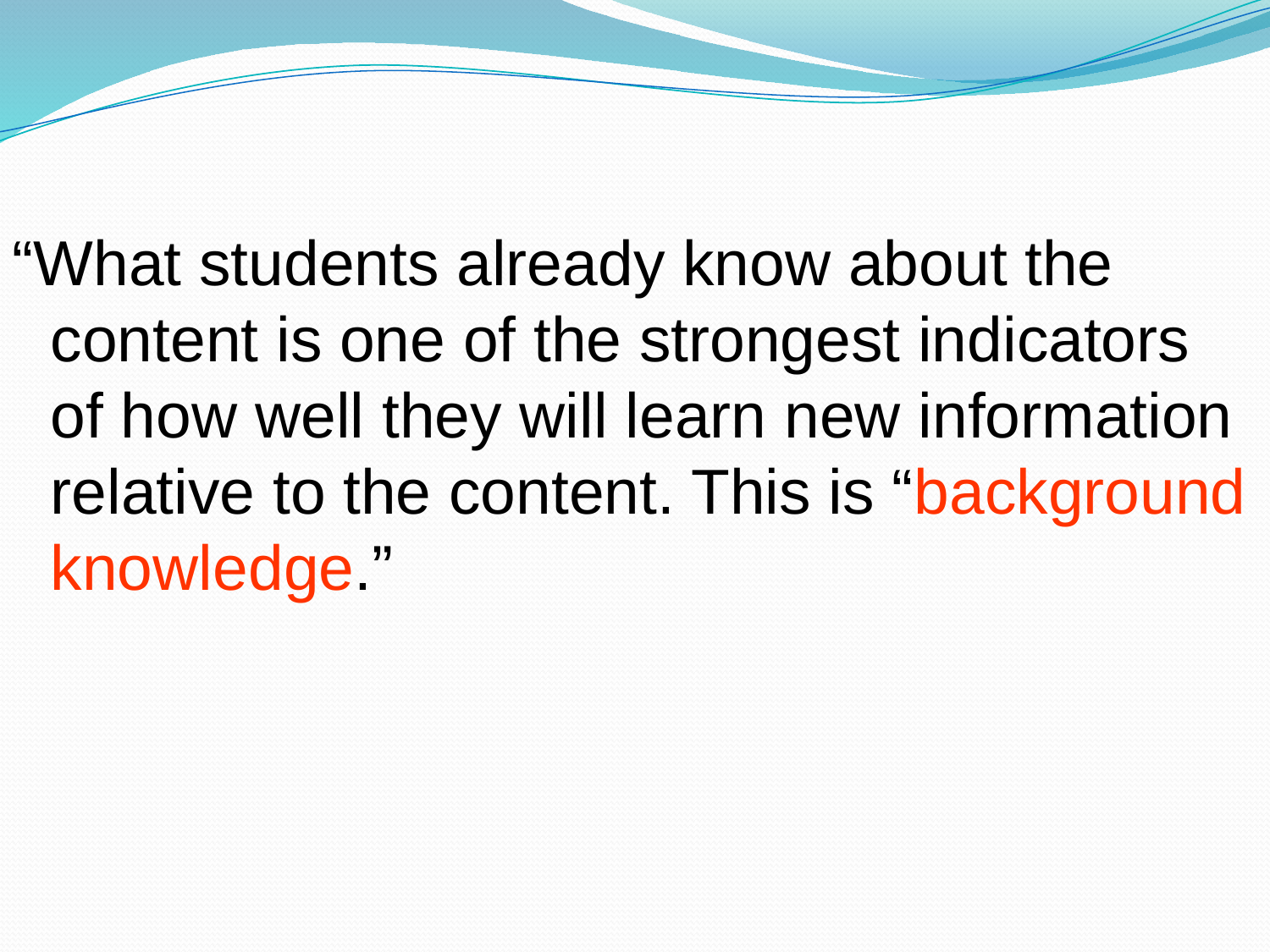

“What students already know about the content is one of the strongest indicators of how well they will learn new information relative to the content. This is “background knowledge.”